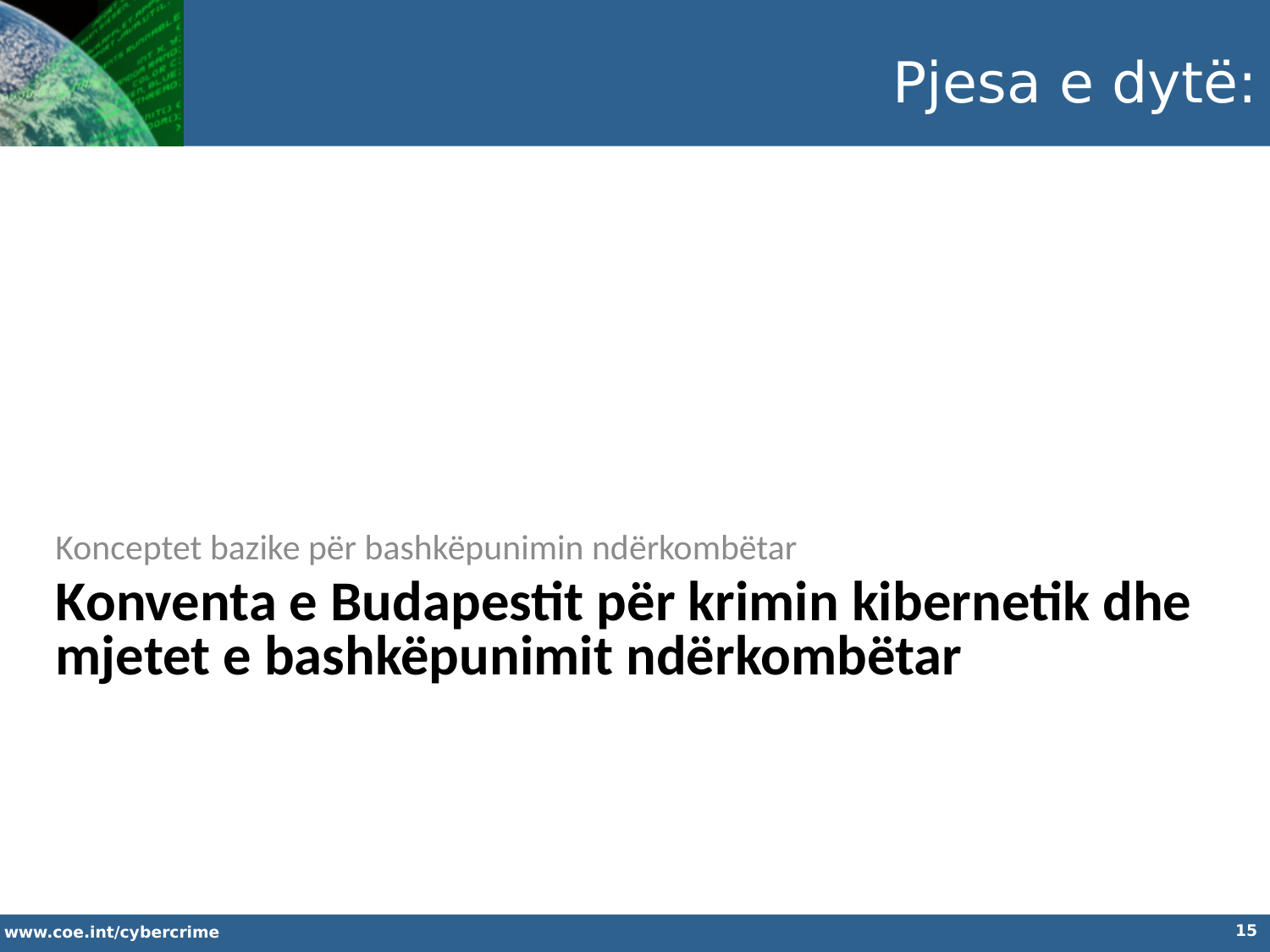

Pjesa e dytë:
Konceptet bazike për bashkëpunimin ndërkombëtar
Konventa e Budapestit për krimin kibernetik dhe mjetet e bashkëpunimit ndërkombëtar
15